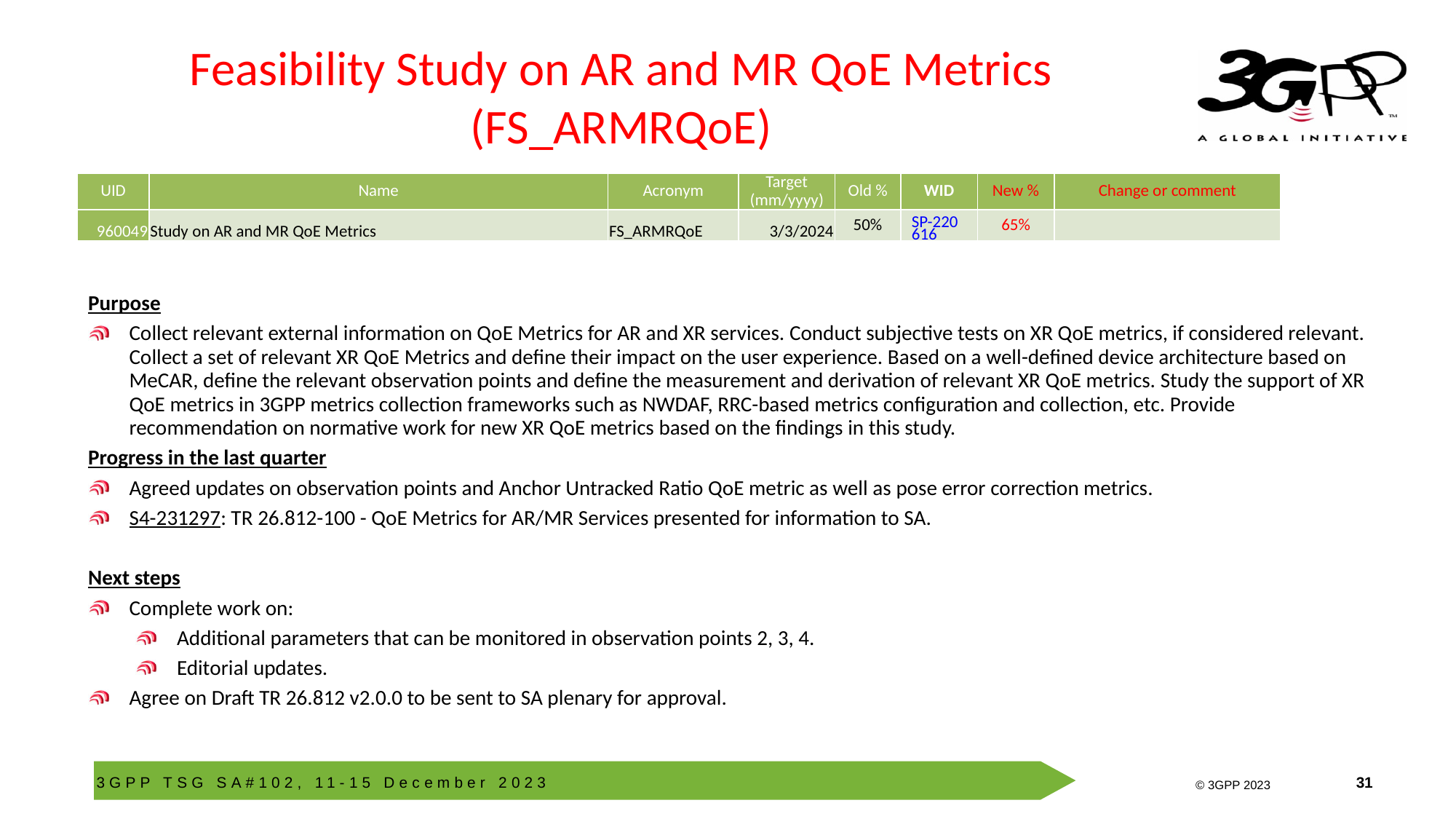

# Feasibility Study on AR and MR QoE Metrics (FS_ARMRQoE)
| UID | Name | Acronym | Target (mm/yyyy) | Old % | WID | New % | Change or comment |
| --- | --- | --- | --- | --- | --- | --- | --- |
| 960049 | Study on AR and MR QoE Metrics | FS\_ARMRQoE | 3/3/2024 | 50% | SP-220616 | 65% |  |
Purpose
Collect relevant external information on QoE Metrics for AR and XR services. Conduct subjective tests on XR QoE metrics, if considered relevant. Collect a set of relevant XR QoE Metrics and define their impact on the user experience. Based on a well-defined device architecture based on MeCAR, define the relevant observation points and define the measurement and derivation of relevant XR QoE metrics. Study the support of XR QoE metrics in 3GPP metrics collection frameworks such as NWDAF, RRC-based metrics configuration and collection, etc. Provide recommendation on normative work for new XR QoE metrics based on the findings in this study.
Progress in the last quarter
Agreed updates on observation points and Anchor Untracked Ratio QoE metric as well as pose error correction metrics.
S4-231297: TR 26.812-100 - QoE Metrics for AR/MR Services presented for information to SA.

Next steps
Complete work on:
Additional parameters that can be monitored in observation points 2, 3, 4.
Editorial updates.
Agree on Draft TR 26.812 v2.0.0 to be sent to SA plenary for approval.